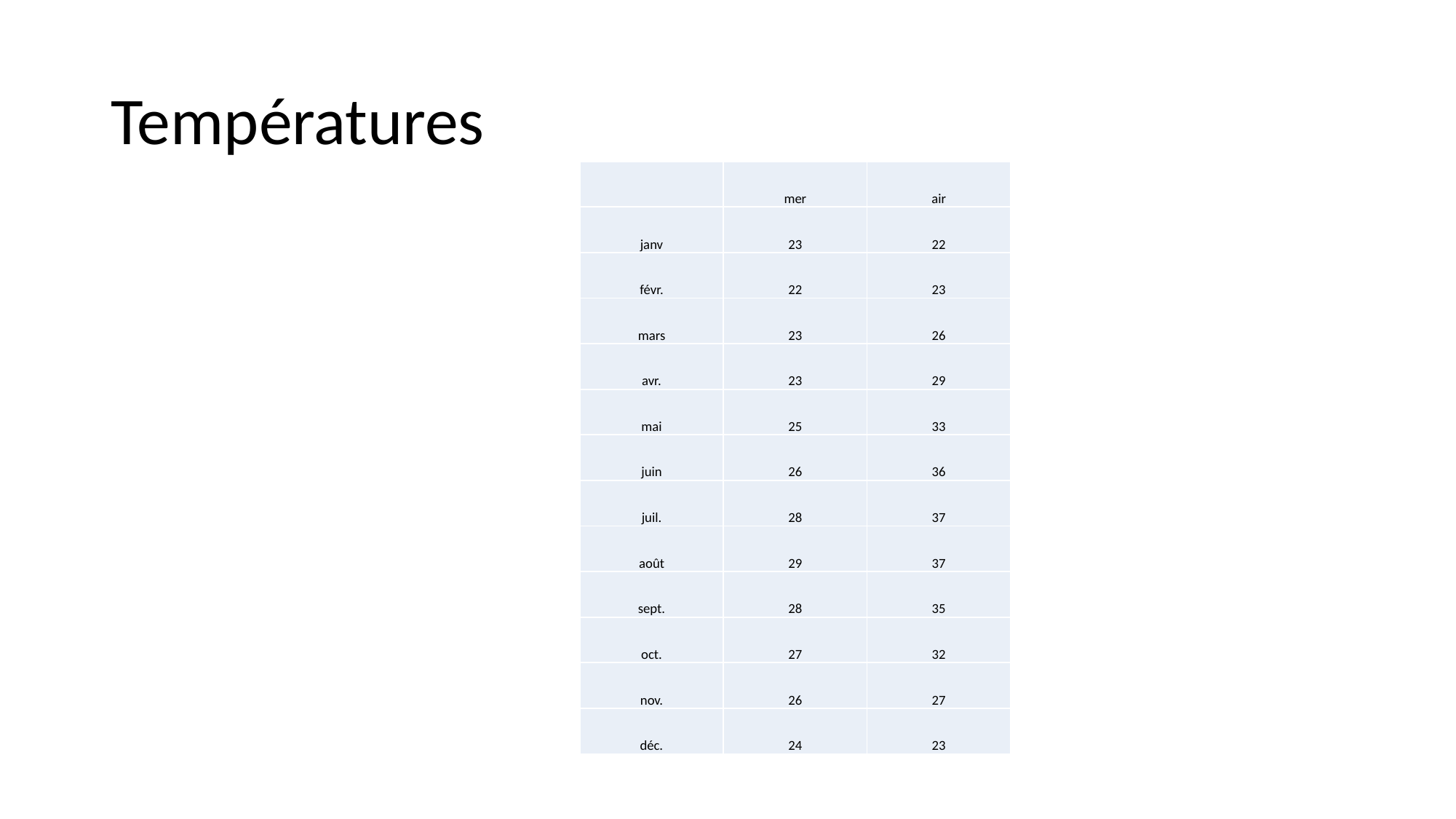

# Températures
|  | mer | air |
| --- | --- | --- |
| janv | 23 | 22 |
| févr. | 22 | 23 |
| mars | 23 | 26 |
| avr. | 23 | 29 |
| mai | 25 | 33 |
| juin | 26 | 36 |
| juil. | 28 | 37 |
| août | 29 | 37 |
| sept. | 28 | 35 |
| oct. | 27 | 32 |
| nov. | 26 | 27 |
| déc. | 24 | 23 |